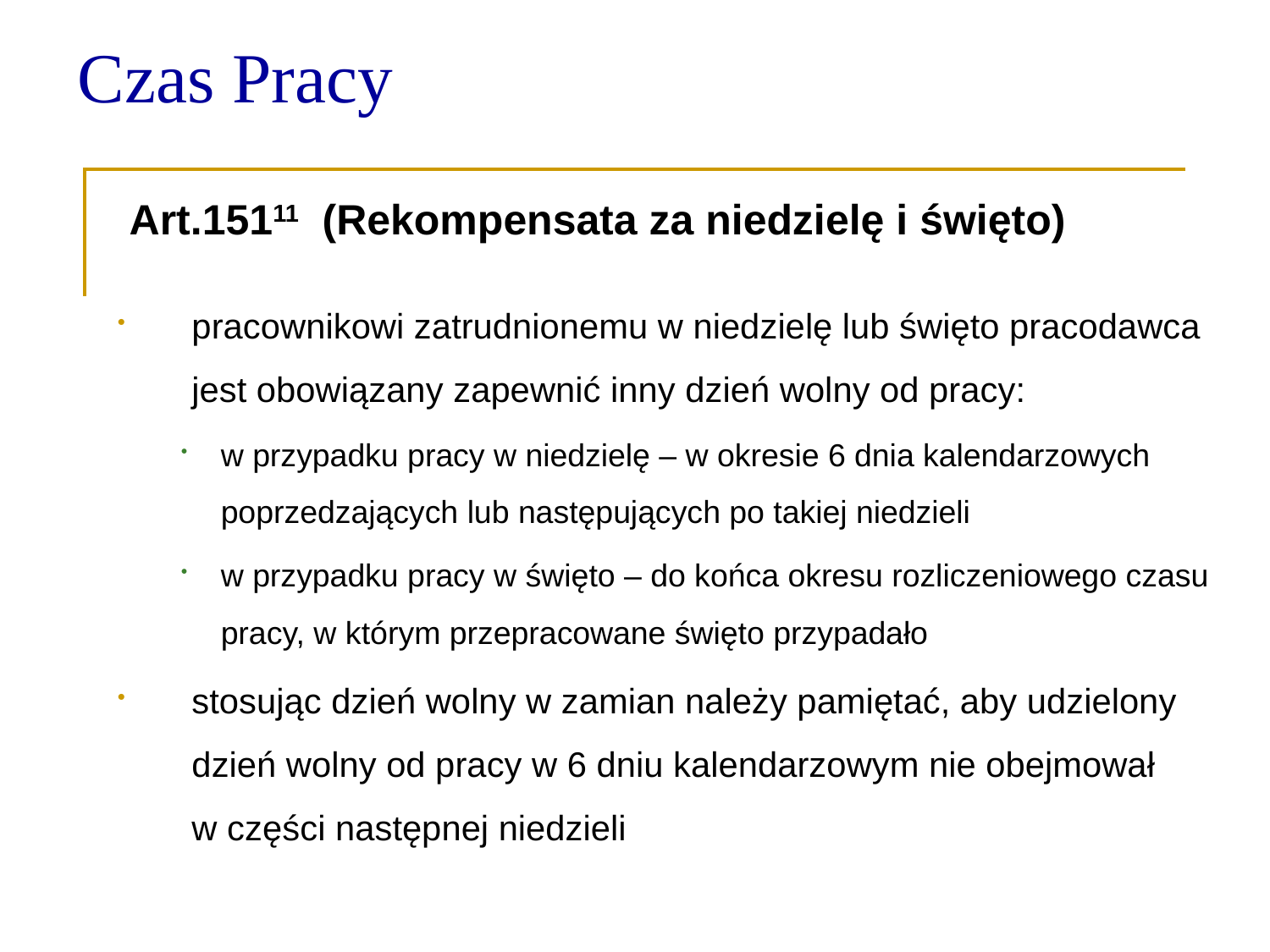

Czas Pracy
 Art.15111  (Rekompensata za niedzielę i święto)
pracownikowi zatrudnionemu w niedzielę lub święto pracodawca jest obowiązany zapewnić inny dzień wolny od pracy:
w przypadku pracy w niedzielę – w okresie 6 dnia kalendarzowych poprzedzających lub następujących po takiej niedzieli
w przypadku pracy w święto – do końca okresu rozliczeniowego czasu pracy, w którym przepracowane święto przypadało
stosując dzień wolny w zamian należy pamiętać, aby udzielony dzień wolny od pracy w 6 dniu kalendarzowym nie obejmował
w części następnej niedzieli